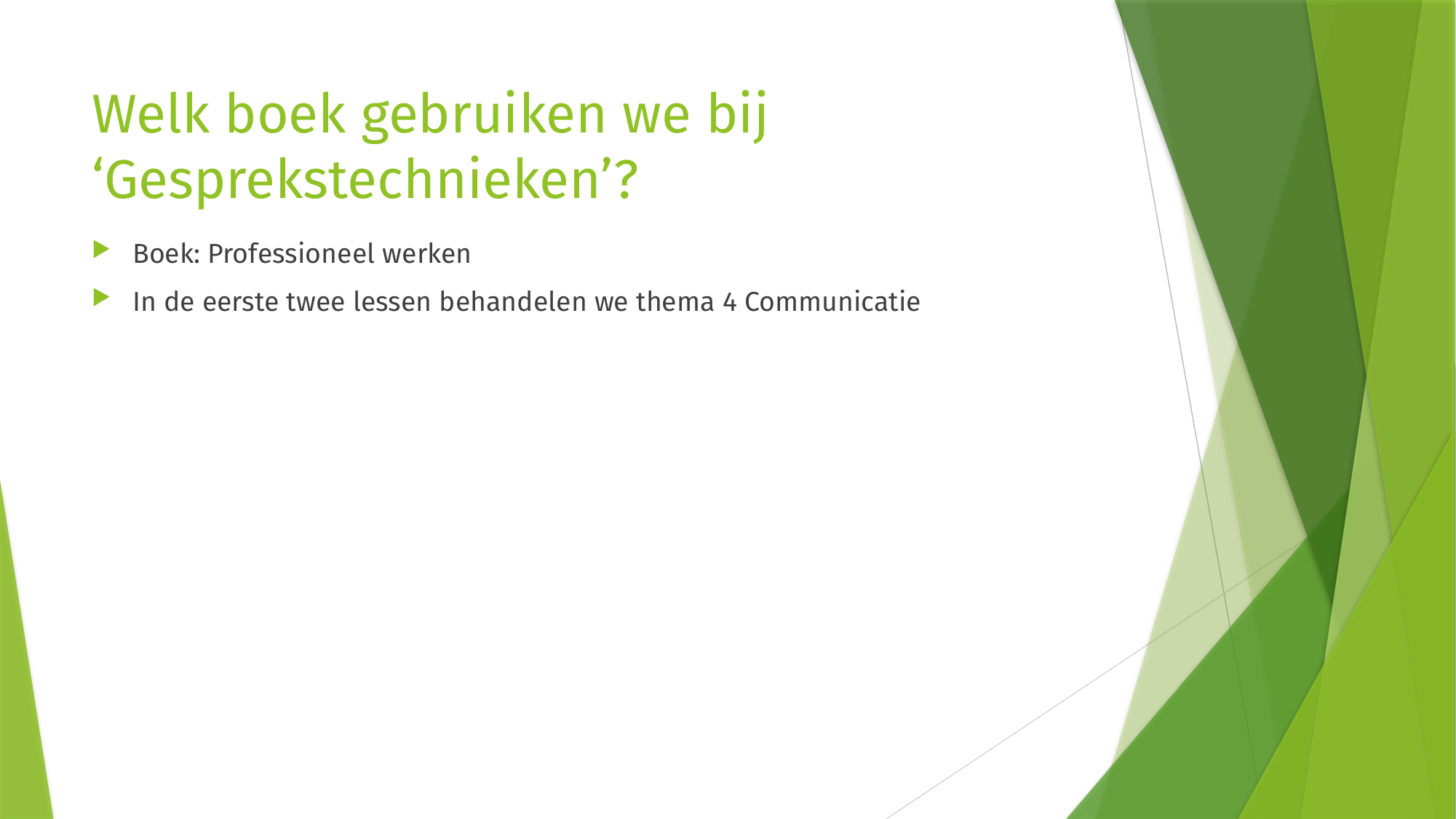

# Welk boek gebruiken we bij ‘Gesprekstechnieken’?
Boek: Professioneel werken
In de eerste twee lessen behandelen we thema 4 Communicatie